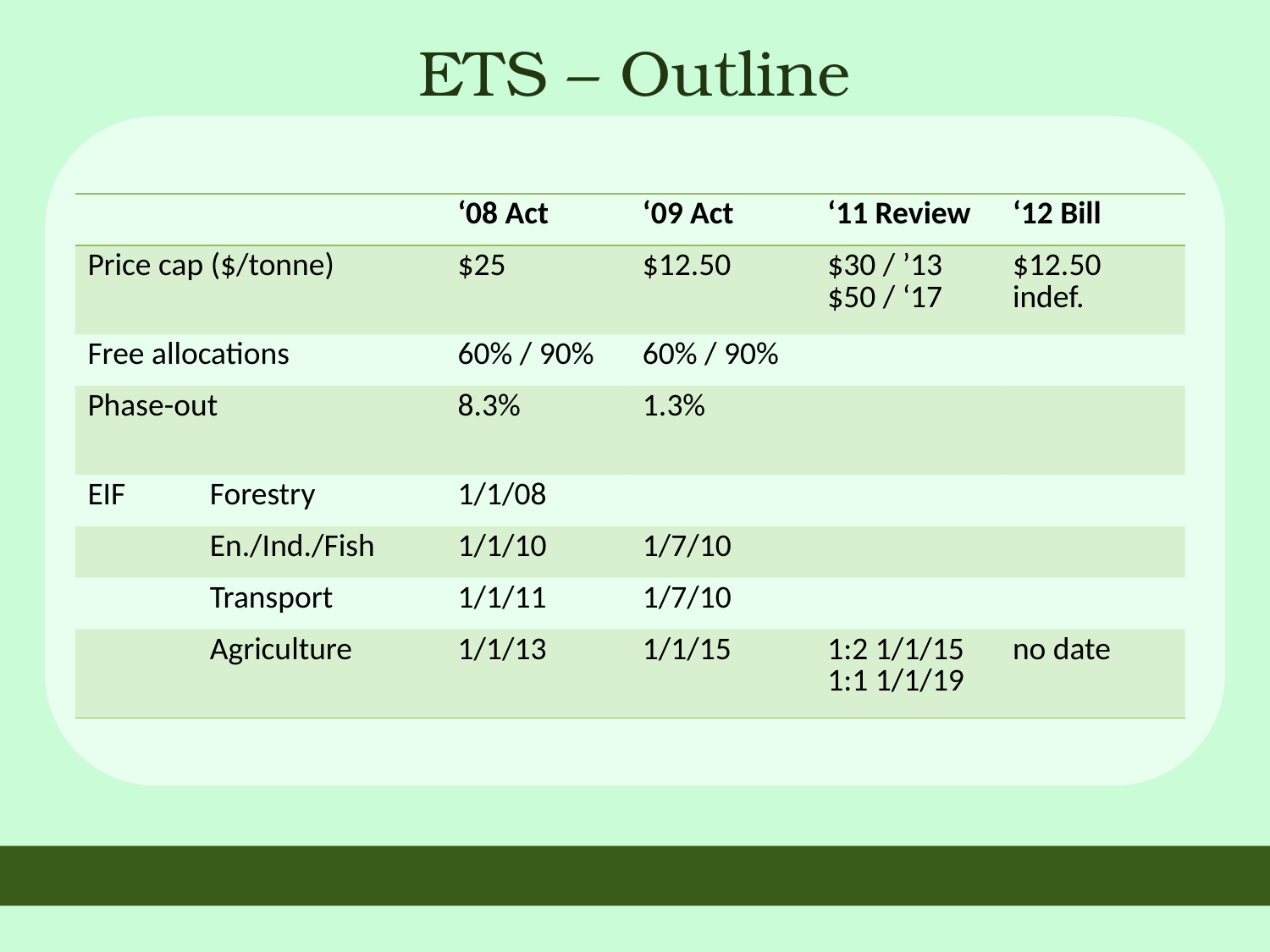

ETS – Outline

|  |  | ‘08 Act | ‘09 Act | ‘11 Review | ‘12 Bill |
| --- | --- | --- | --- | --- | --- |
| Price cap ($/tonne) |  | $25 | $12.50 | $30 / ’13 $50 / ‘17 | $12.50 indef. |
| Free allocations |  | 60% / 90% | 60% / 90% |  |  |
| Phase-out |  | 8.3% | 1.3% |  |  |
| EIF | Forestry | 1/1/08 |  |  |  |
|  | En./Ind./Fish | 1/1/10 | 1/7/10 |  |  |
|  | Transport | 1/1/11 | 1/7/10 |  |  |
|  | Agriculture | 1/1/13 | 1/1/15 | 1:2 1/1/15 1:1 1/1/19 | no date |